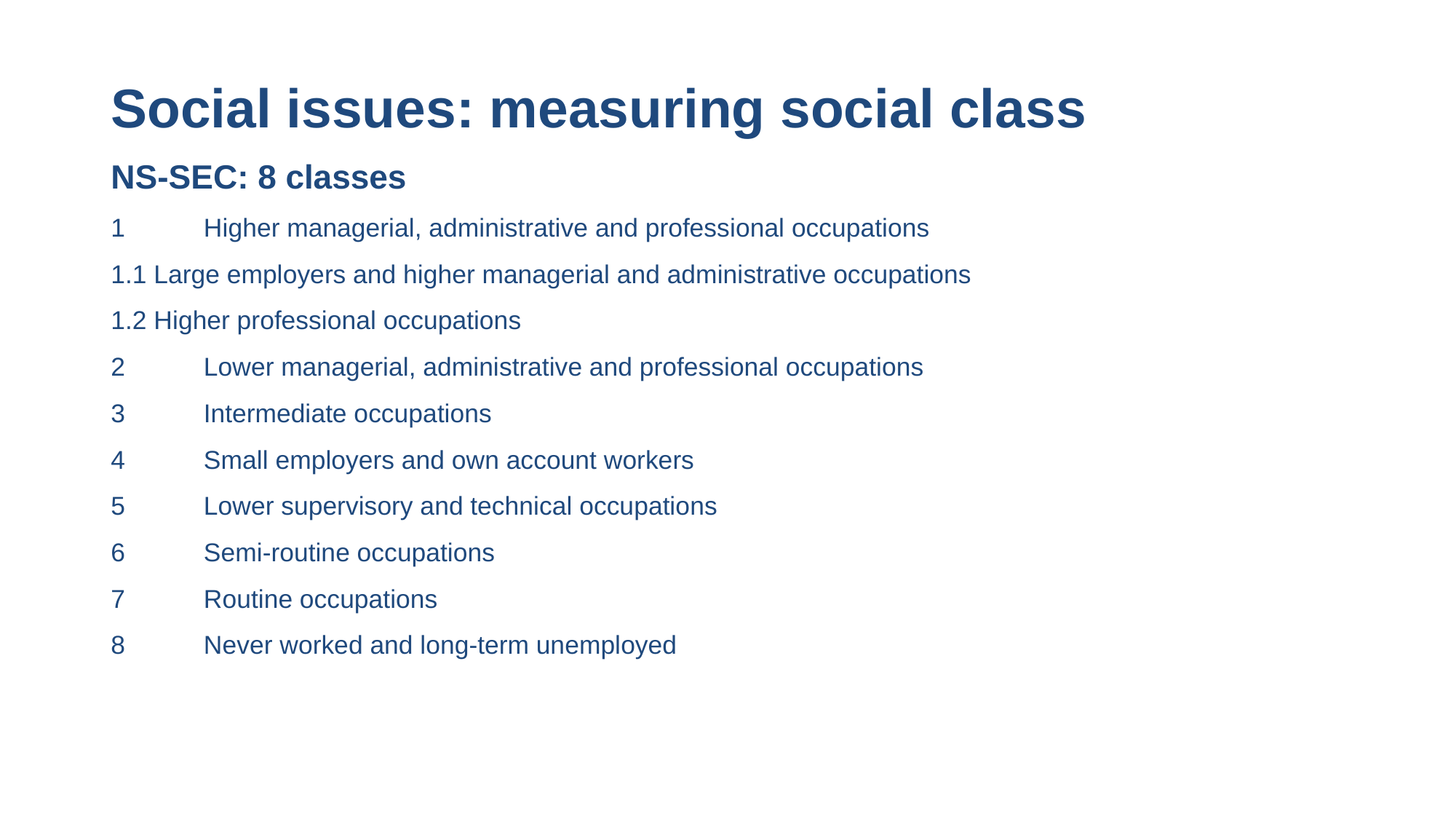

# Social issues: measuring social class
NS-SEC: 8 classes
1	Higher managerial, administrative and professional occupations
1.1 Large employers and higher managerial and administrative occupations
1.2 Higher professional occupations
2	Lower managerial, administrative and professional occupations
3	Intermediate occupations
4	Small employers and own account workers
5	Lower supervisory and technical occupations
6	Semi-routine occupations
7	Routine occupations
8	Never worked and long-term unemployed